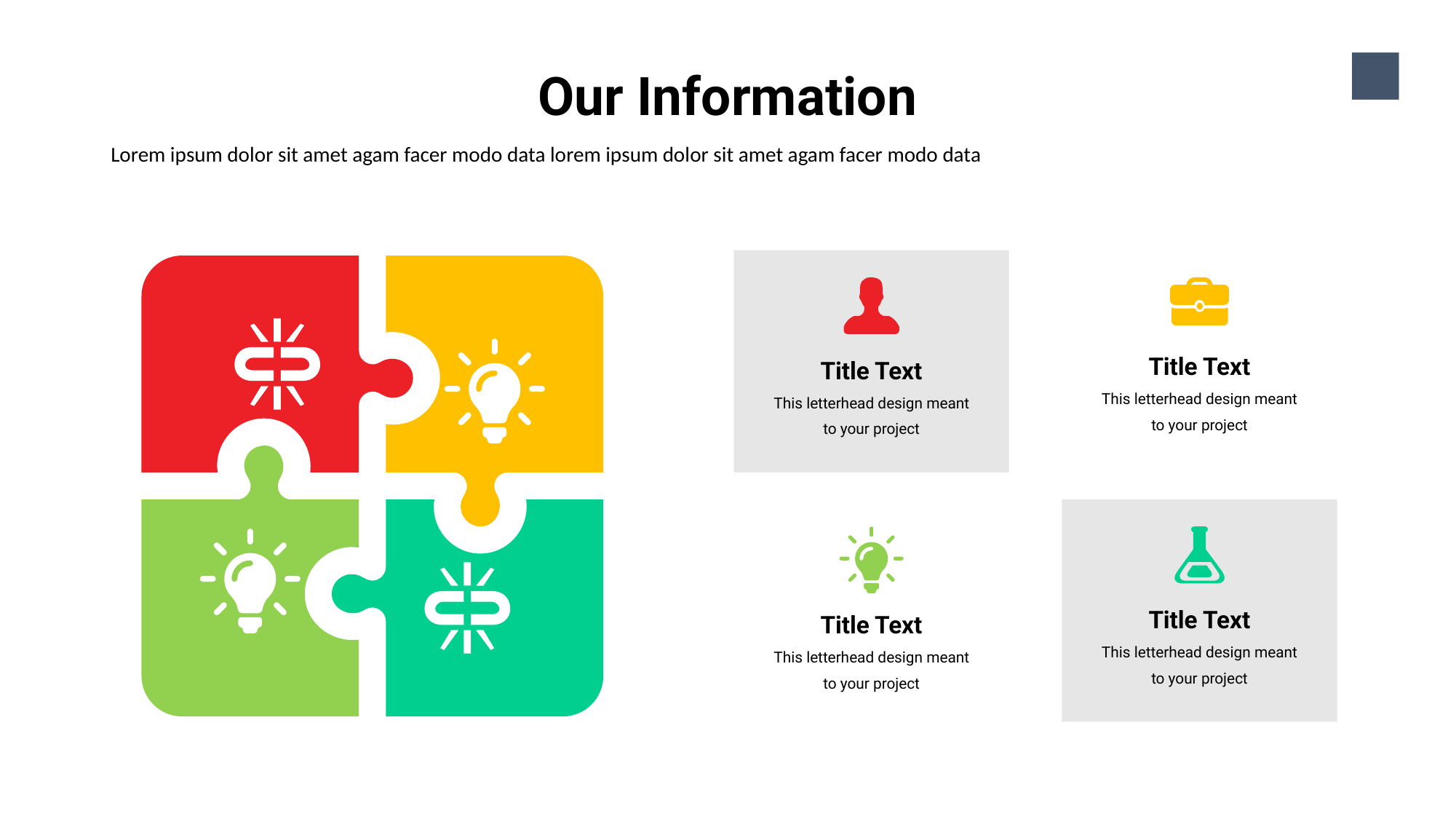

Our Information
17
Lorem ipsum dolor sit amet agam facer modo data lorem ipsum dolor sit amet agam facer modo data

Title Text
This letterhead design meant to your project

Title Text
This letterhead design meant to your project

Title Text
This letterhead design meant to your project

Title Text
This letterhead design meant to your project